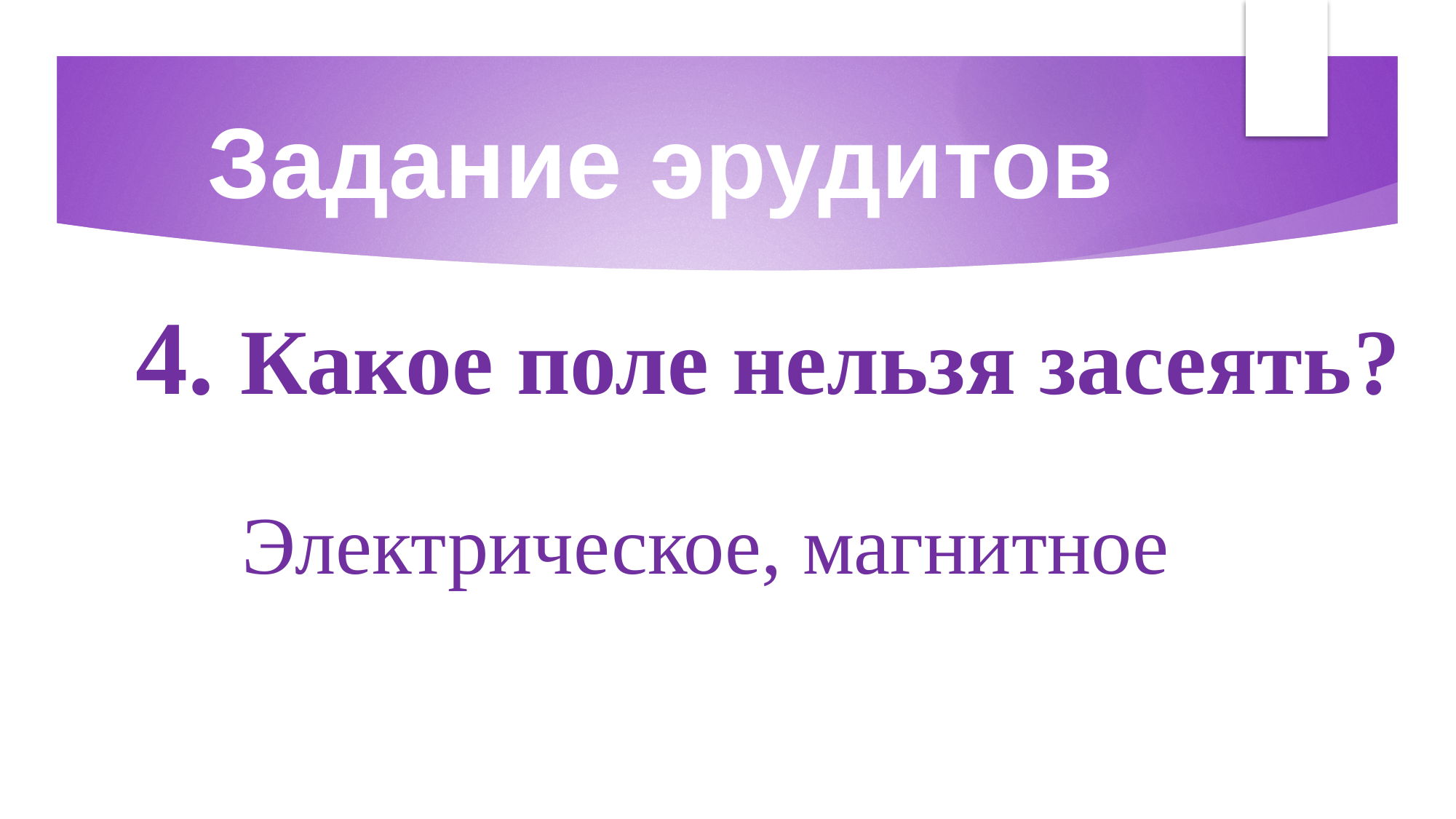

# Задание эрудитов
4. Какое поле нельзя засеять?

Электрическое, магнитное